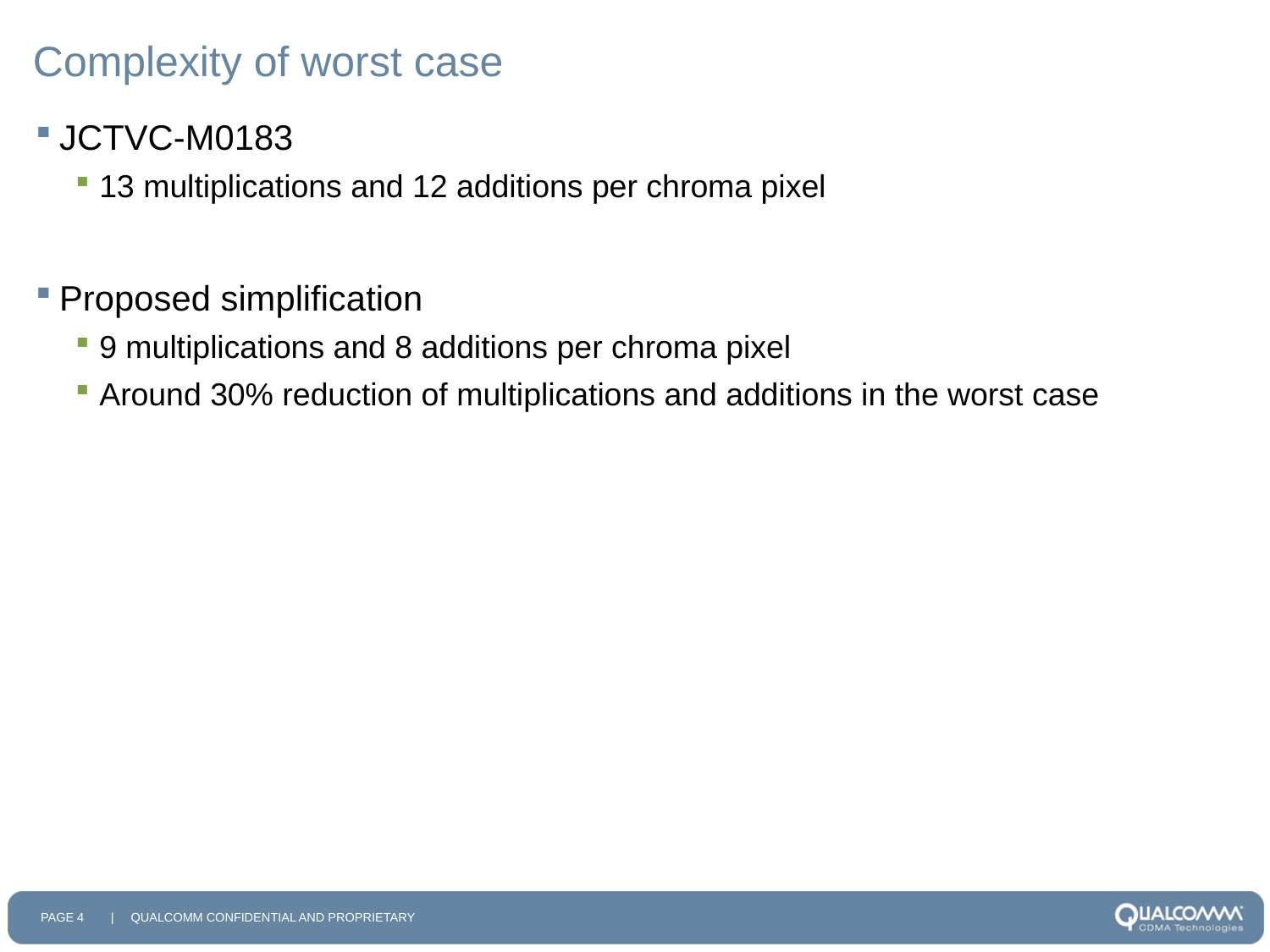

# Complexity of worst case
JCTVC-M0183
13 multiplications and 12 additions per chroma pixel

Proposed simplification
9 multiplications and 8 additions per chroma pixel
Around 30% reduction of multiplications and additions in the worst case